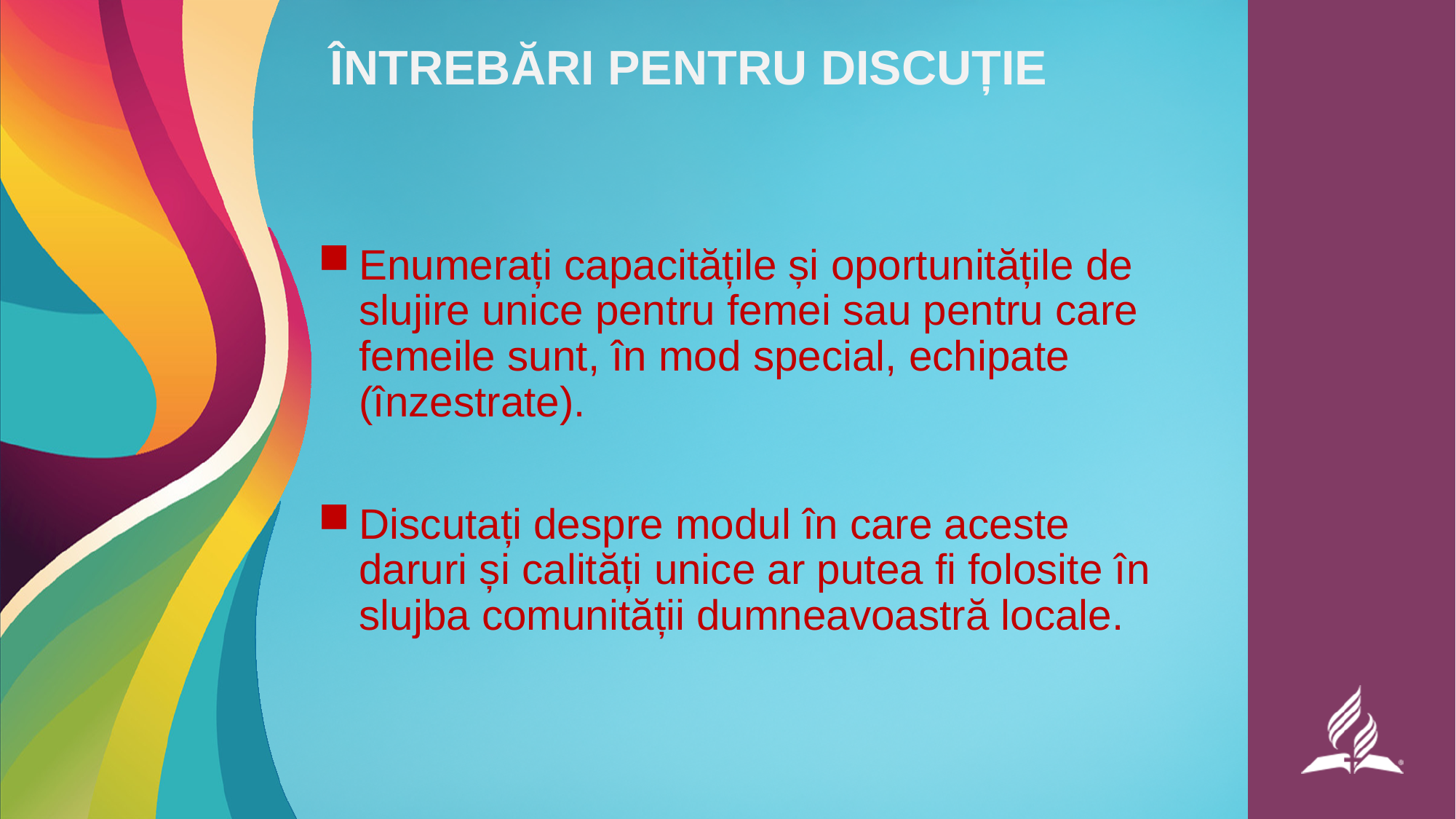

# ÎNTREBĂRI PENTRU DISCUȚIE

Enumerați capacitățile și oportunitățile de slujire unice pentru femei sau pentru care femeile sunt, în mod special, echipate (înzestrate).

Discutați despre modul în care aceste daruri și calități unice ar putea fi folosite în slujba comunității dumneavoastră locale.